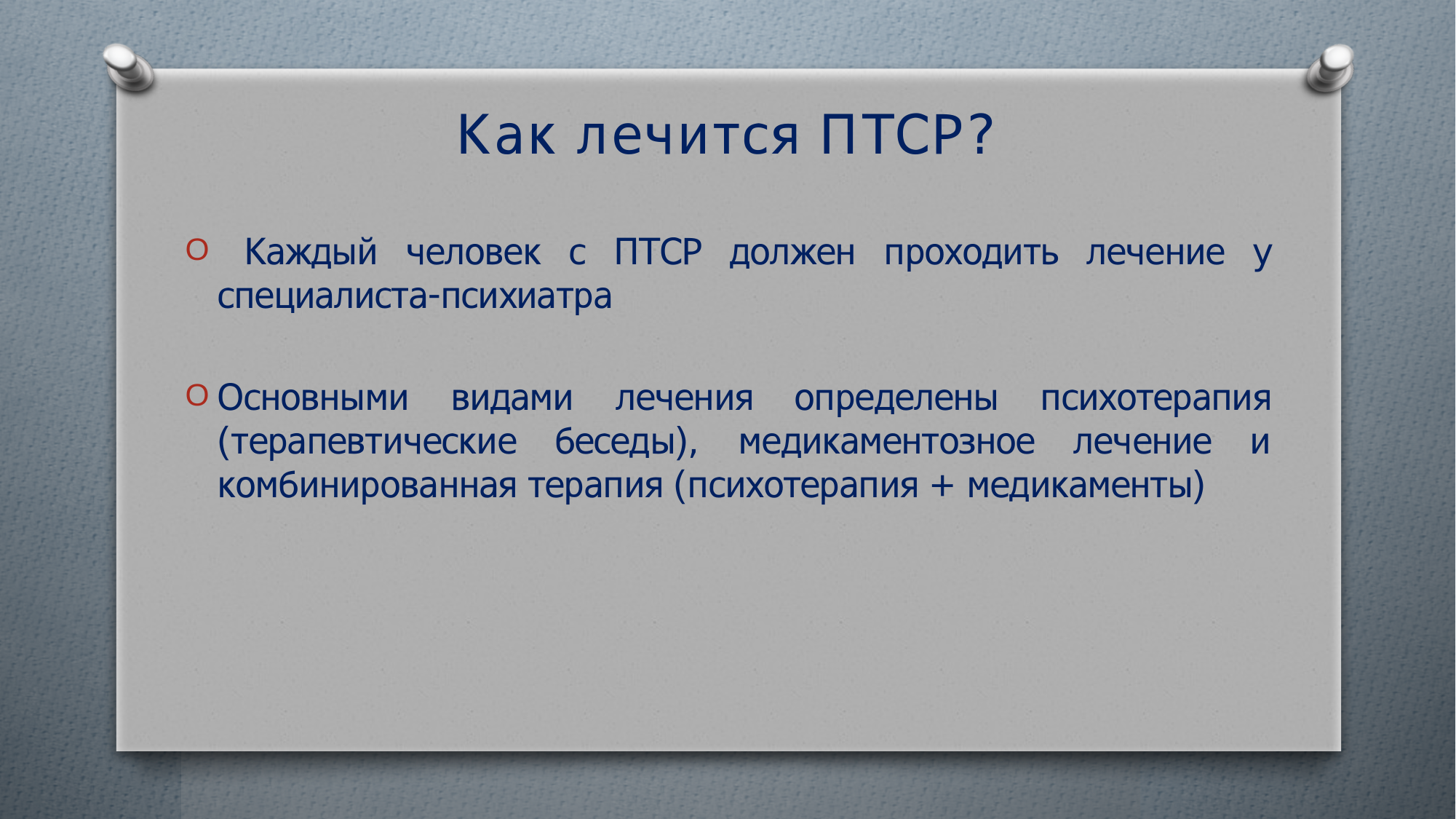

# Как лечится ПТСР?
 Каждый человек с ПТСР должен проходить лечение у специалиста-психиатра

Основными видами лечения определены психотерапия (терапевтические беседы), медикаментозное лечение и комбинированная терапия (психотерапия + медикаменты)